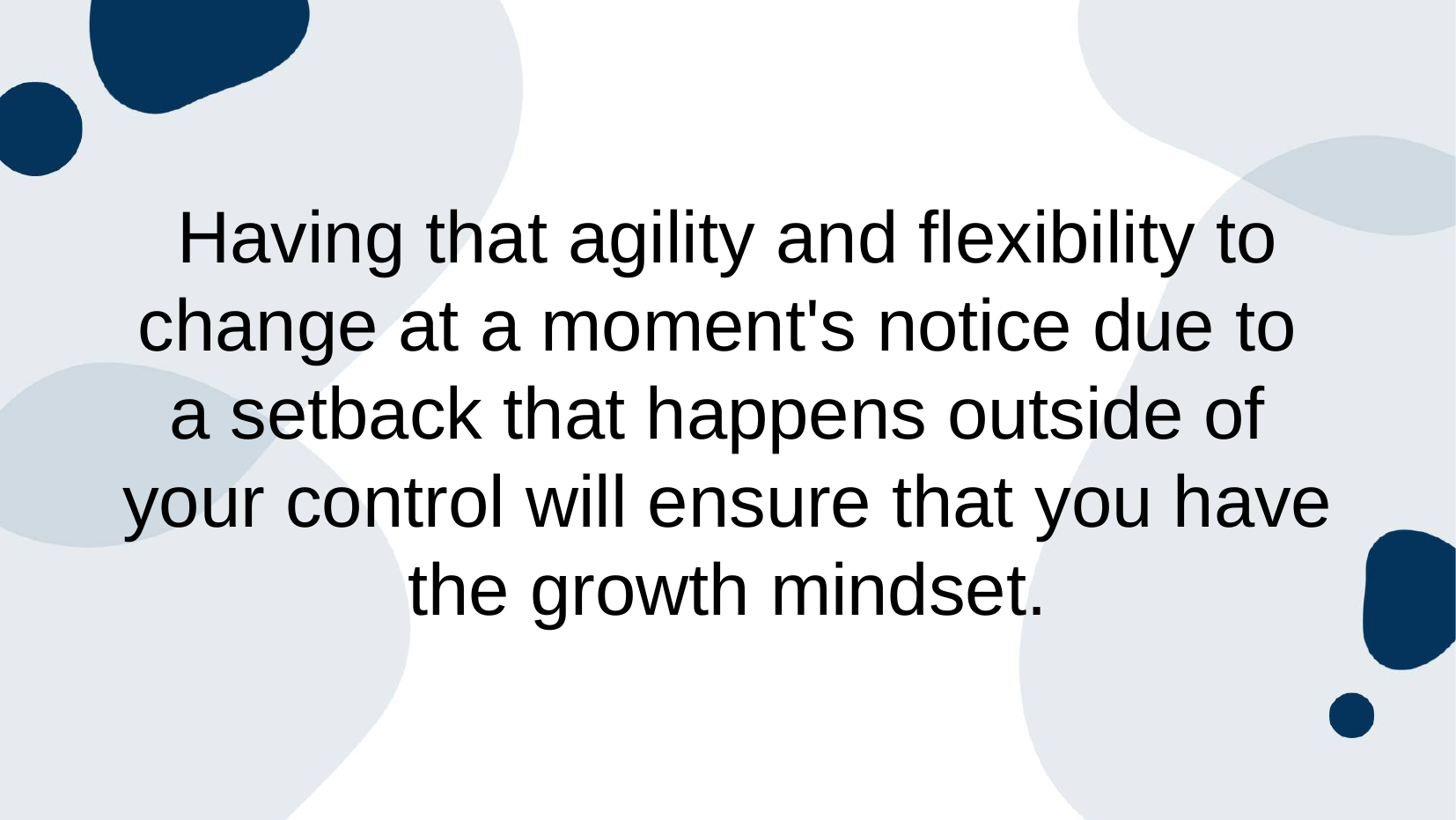

# Having that agility and flexibility to change at a moment's notice due to
a setback that happens outside of
your control will ensure that you have the growth mindset.